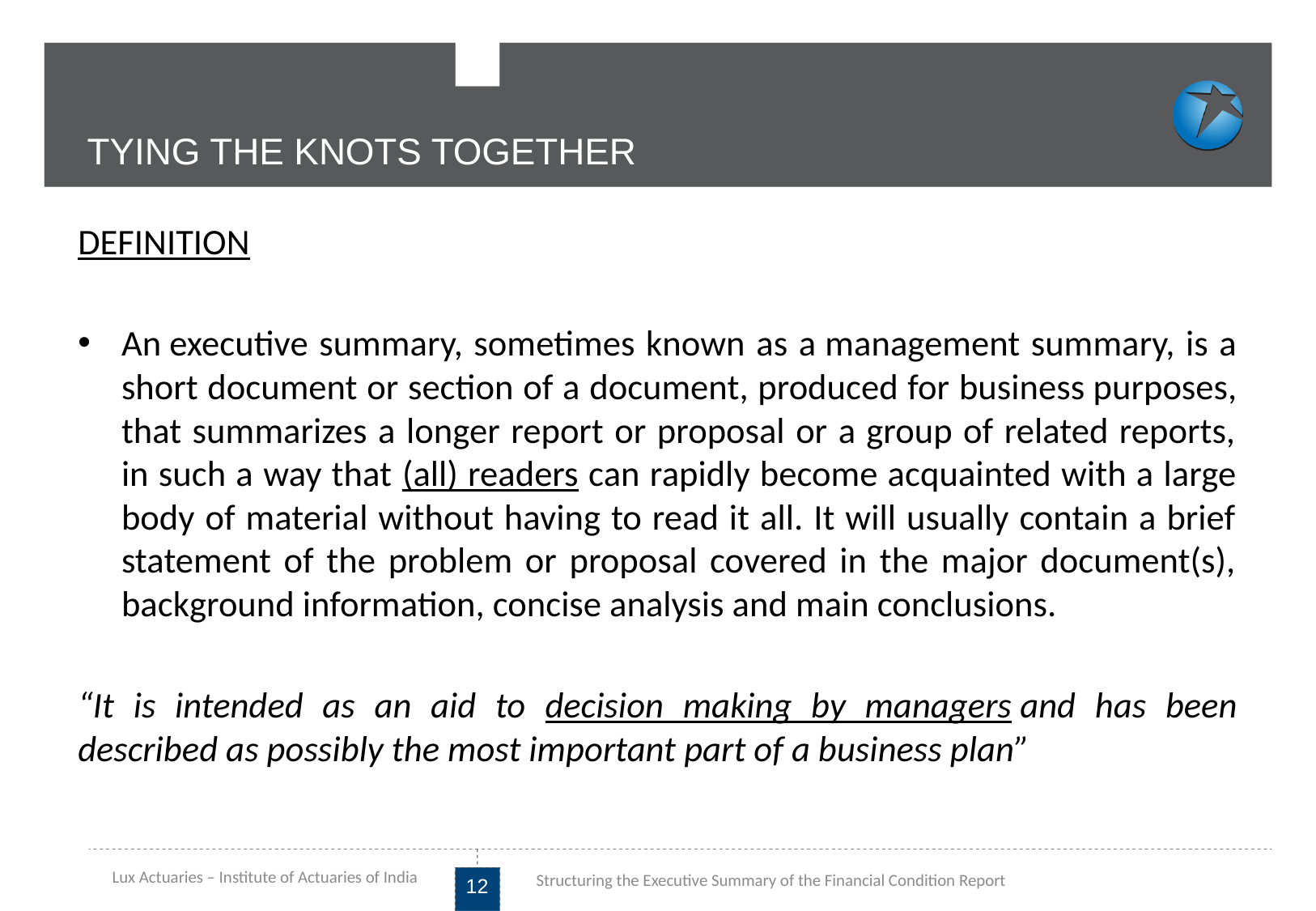

TYING THE KNOTS TOGETHER
DEFINITION

An executive summary, sometimes known as a management summary, is a short document or section of a document, produced for business purposes, that summarizes a longer report or proposal or a group of related reports, in such a way that (all) readers can rapidly become acquainted with a large body of material without having to read it all. It will usually contain a brief statement of the problem or proposal covered in the major document(s), background information, concise analysis and main conclusions.

“It is intended as an aid to decision making by managers and has been described as possibly the most important part of a business plan”

Lux Actuaries – Institute of Actuaries of India
Structuring the Executive Summary of the Financial Condition Report
12